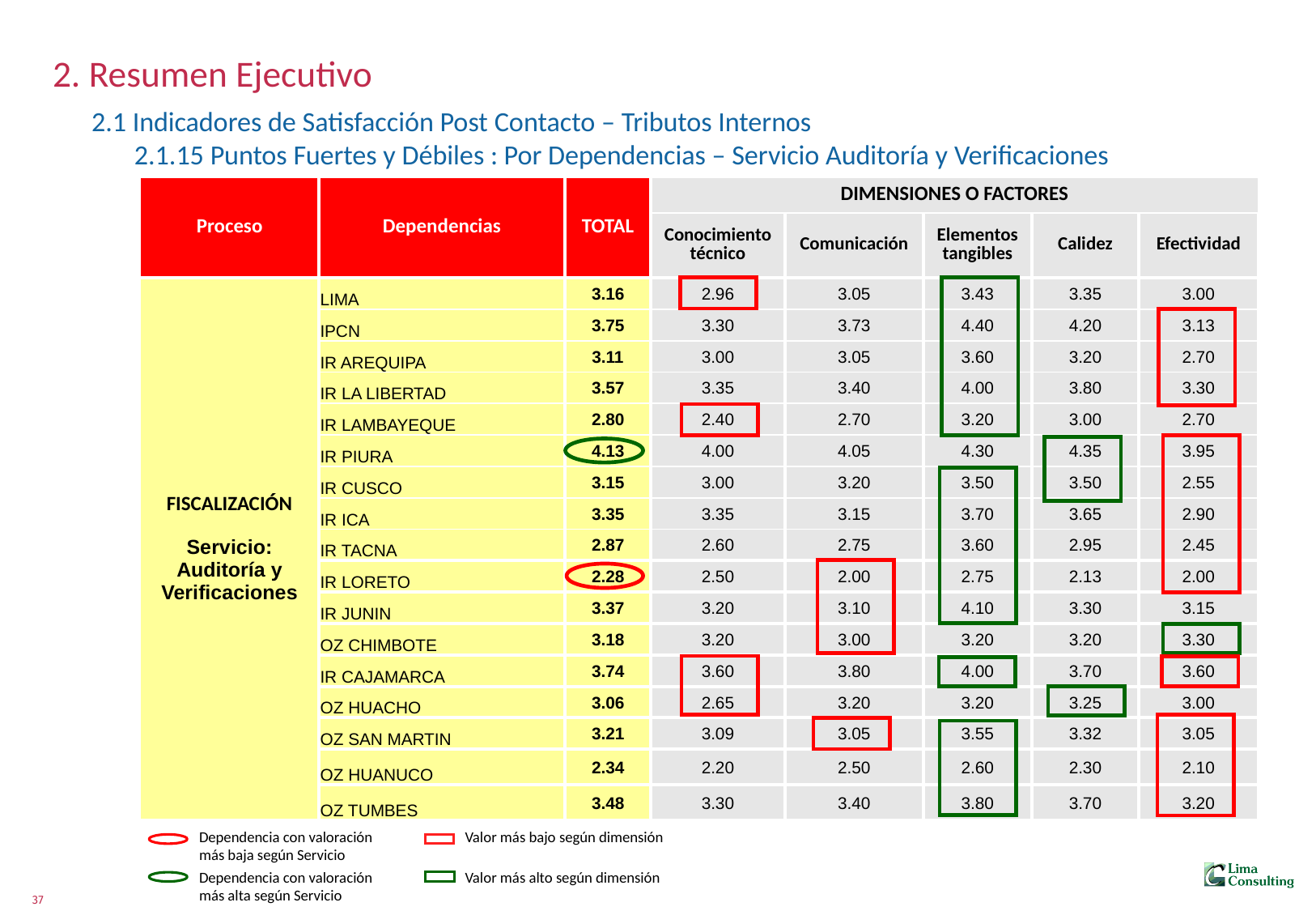

# 2. Resumen Ejecutivo 2.1 Indicadores de Satisfacción Post Contacto – Tributos Internos 2.1.15 Puntos Fuertes y Débiles : Por Dependencias – Servicio Auditoría y Verificaciones
| Proceso | Dependencias | TOTAL | DIMENSIONES O FACTORES |  |  |  |  |
| --- | --- | --- | --- | --- | --- | --- | --- |
|  |  |  | Conocimiento técnico | Comunicación | Elementos tangibles | Calidez | Efectividad |
| FISCALIZACIÓN Servicio: Auditoría y Verificaciones | LIMA | 3.16 | 2.96 | 3.05 | 3.43 | 3.35 | 3.00 |
|  | IPCN | 3.75 | 3.30 | 3.73 | 4.40 | 4.20 | 3.13 |
|  | IR AREQUIPA | 3.11 | 3.00 | 3.05 | 3.60 | 3.20 | 2.70 |
|  | IR LA LIBERTAD | 3.57 | 3.35 | 3.40 | 4.00 | 3.80 | 3.30 |
|  | IR LAMBAYEQUE | 2.80 | 2.40 | 2.70 | 3.20 | 3.00 | 2.70 |
|  | IR PIURA | 4.13 | 4.00 | 4.05 | 4.30 | 4.35 | 3.95 |
|  | IR CUSCO | 3.15 | 3.00 | 3.20 | 3.50 | 3.50 | 2.55 |
|  | IR ICA | 3.35 | 3.35 | 3.15 | 3.70 | 3.65 | 2.90 |
|  | IR TACNA | 2.87 | 2.60 | 2.75 | 3.60 | 2.95 | 2.45 |
|  | IR LORETO | 2.28 | 2.50 | 2.00 | 2.75 | 2.13 | 2.00 |
|  | IR JUNIN | 3.37 | 3.20 | 3.10 | 4.10 | 3.30 | 3.15 |
|  | OZ CHIMBOTE | 3.18 | 3.20 | 3.00 | 3.20 | 3.20 | 3.30 |
|  | IR CAJAMARCA | 3.74 | 3.60 | 3.80 | 4.00 | 3.70 | 3.60 |
|  | OZ HUACHO | 3.06 | 2.65 | 3.20 | 3.20 | 3.25 | 3.00 |
|  | OZ SAN MARTIN | 3.21 | 3.09 | 3.05 | 3.55 | 3.32 | 3.05 |
|  | OZ HUANUCO | 2.34 | 2.20 | 2.50 | 2.60 | 2.30 | 2.10 |
|  | OZ TUMBES | 3.48 | 3.30 | 3.40 | 3.80 | 3.70 | 3.20 |

Dependencia con valoración más baja según Servicio
Valor más bajo según dimensión

Dependencia con valoración más alta según Servicio
Valor más alto según dimensión